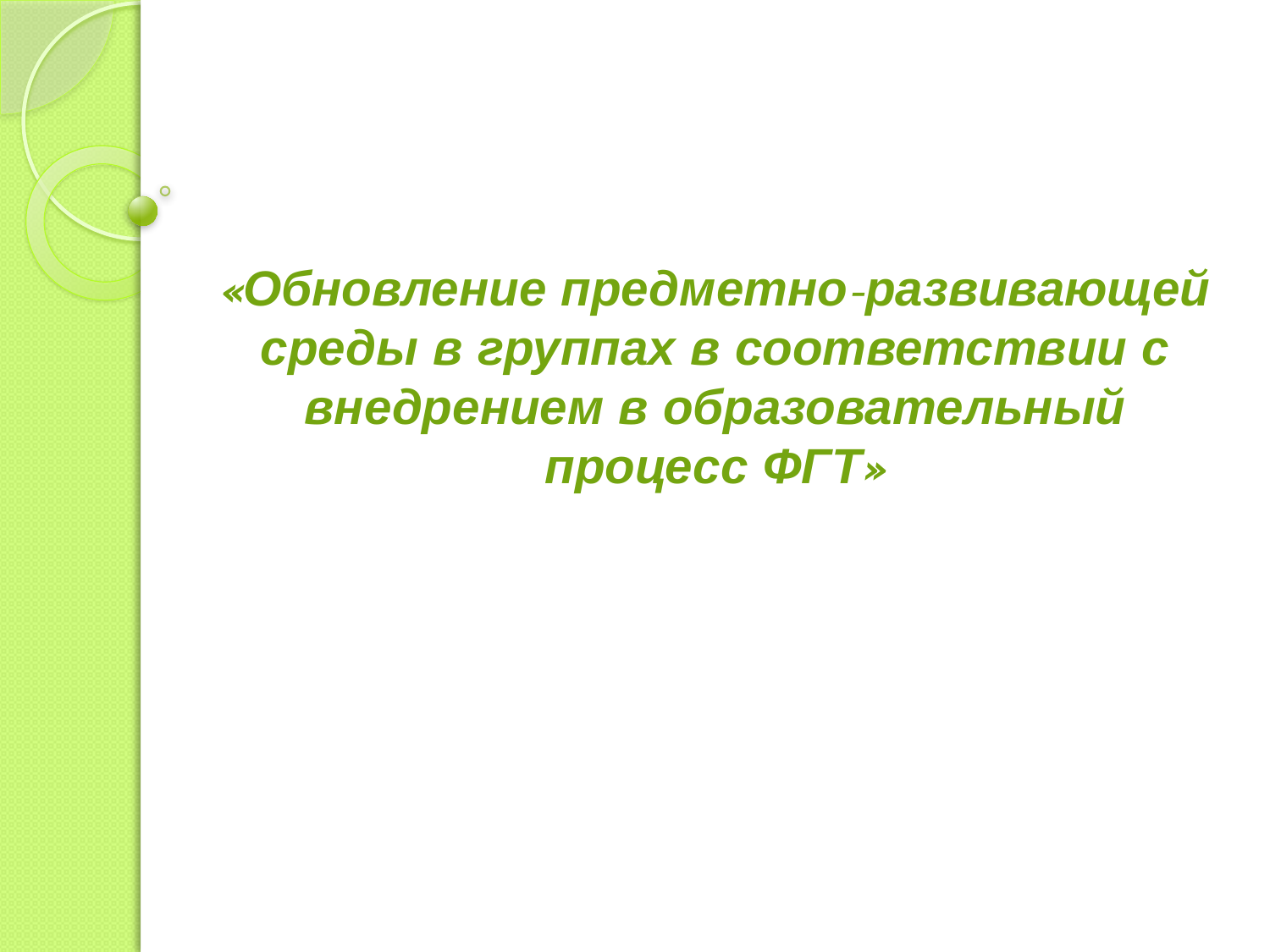

«Обновление предметно-развивающей среды в группах в соответствии с внедрением в образовательный процесс ФГТ»
#